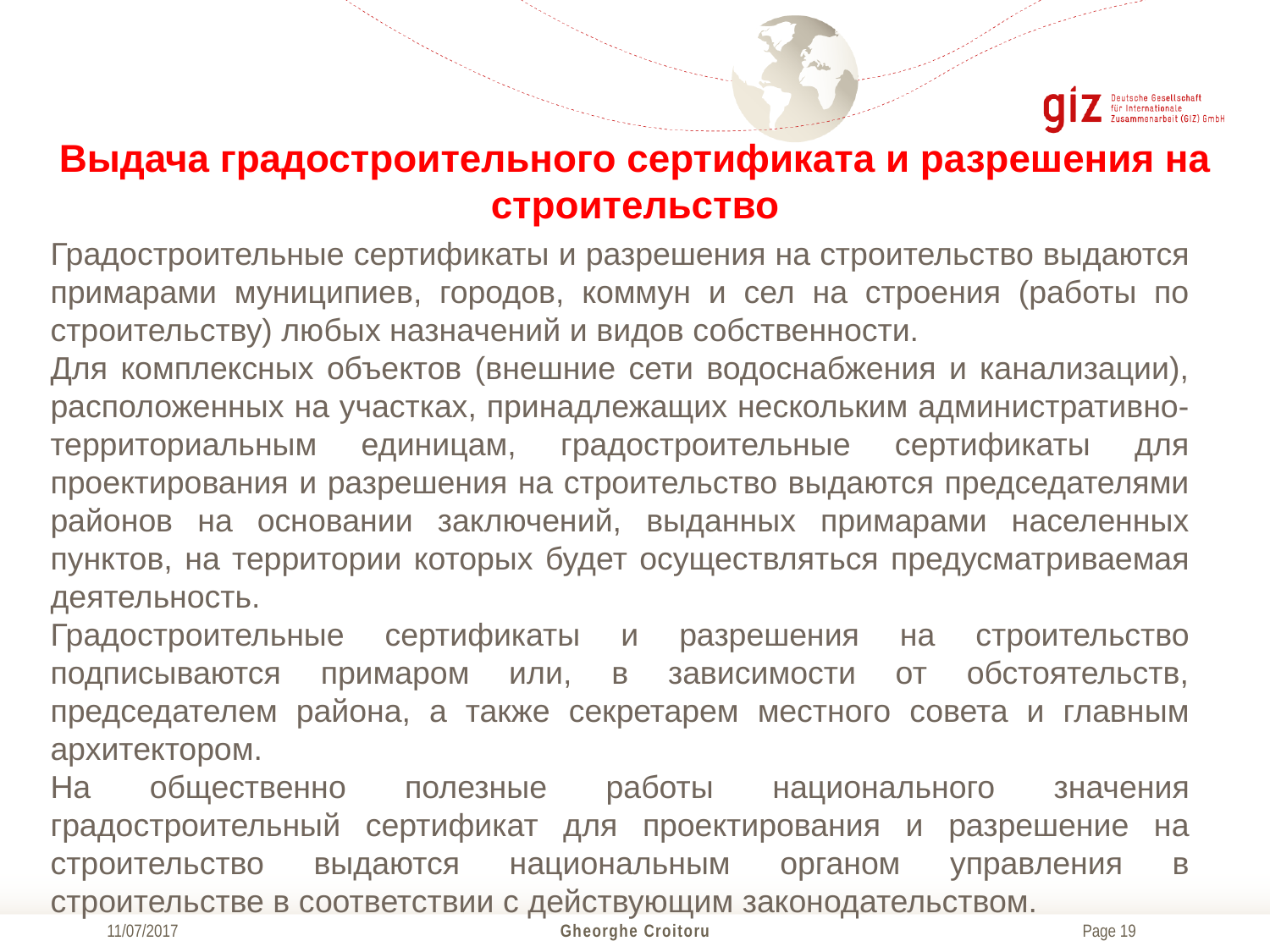

# Выдача градостроительного сертификата и разрешения на строительство
Градостроительные сертификаты и разрешения на строительство выдаются примарами муниципиев, городов, коммун и сел на строения (работы по строительству) любых назначений и видов собственности.
Для комплексных объектов (внешние сети водоснабжения и канализации), расположенных на участках, принадлежащих нескольким административно-территориальным единицам, градостроительные сертификаты для проектирования и разрешения на строительство выдаются председателями районов на основании заключений, выданных примарами населенных пунктов, на территории которых будет осуществляться предусматриваемая деятельность.
Градостроительные сертификаты и разрешения на строительство подписываются примаром или, в зависимости от обстоятельств, председателем района, а также секретарем местного совета и главным архитектором.
На общественно полезные работы национального значения градостроительный сертификат для проектирования и разрешение на строительство выдаются национальным органом управления в строительстве в соответствии с действующим законодательством.
11/07/2017
Gheorghe Croitoru